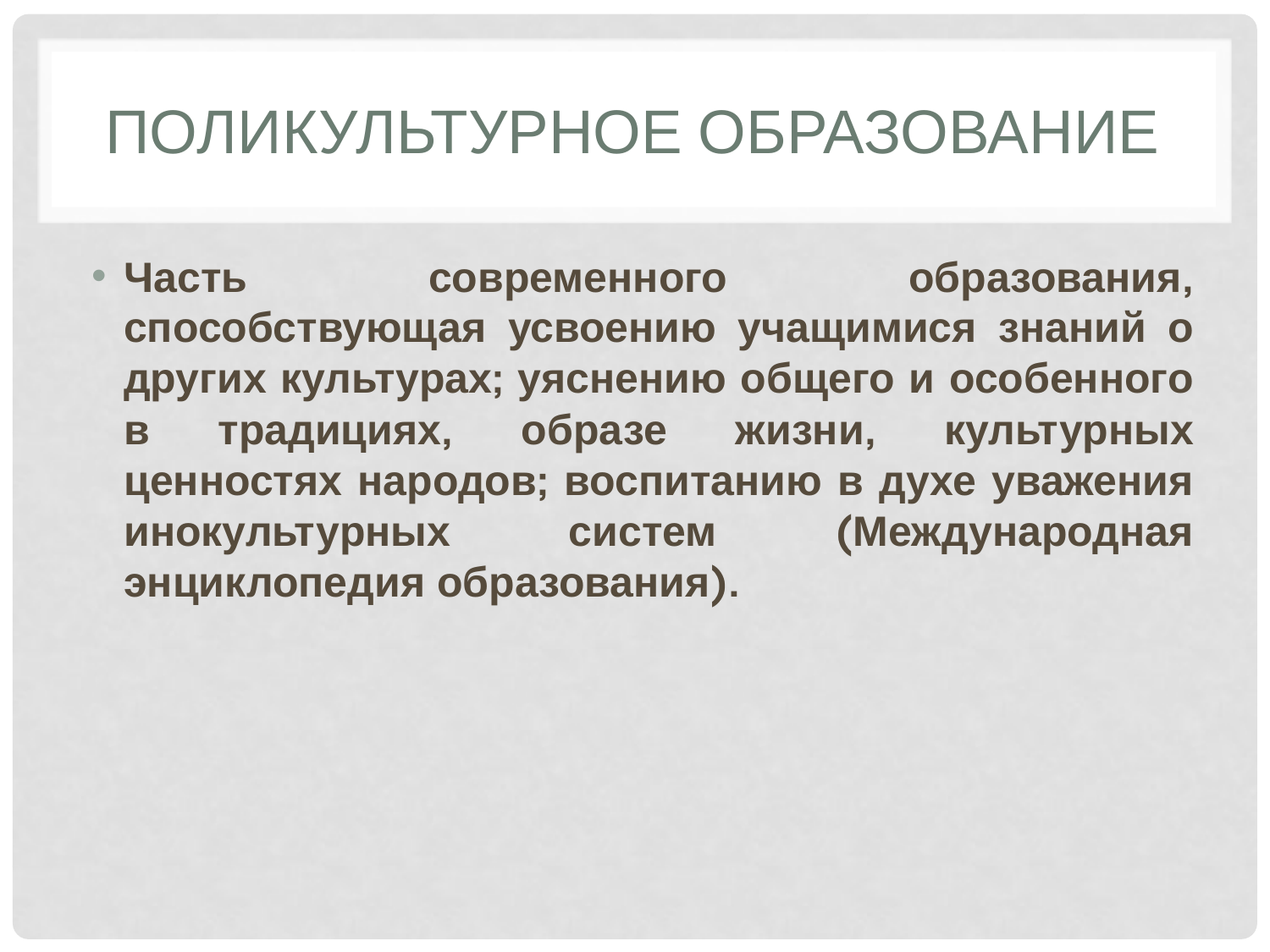

# Поликультурное образование
Часть современного образования, способствующая усвоению учащимися знаний о других культурах; уяснению общего и особенного в традициях, образе жизни, культурных ценностях народов; воспитанию в духе уважения инокультурных систем (Международная энциклопедия образования).